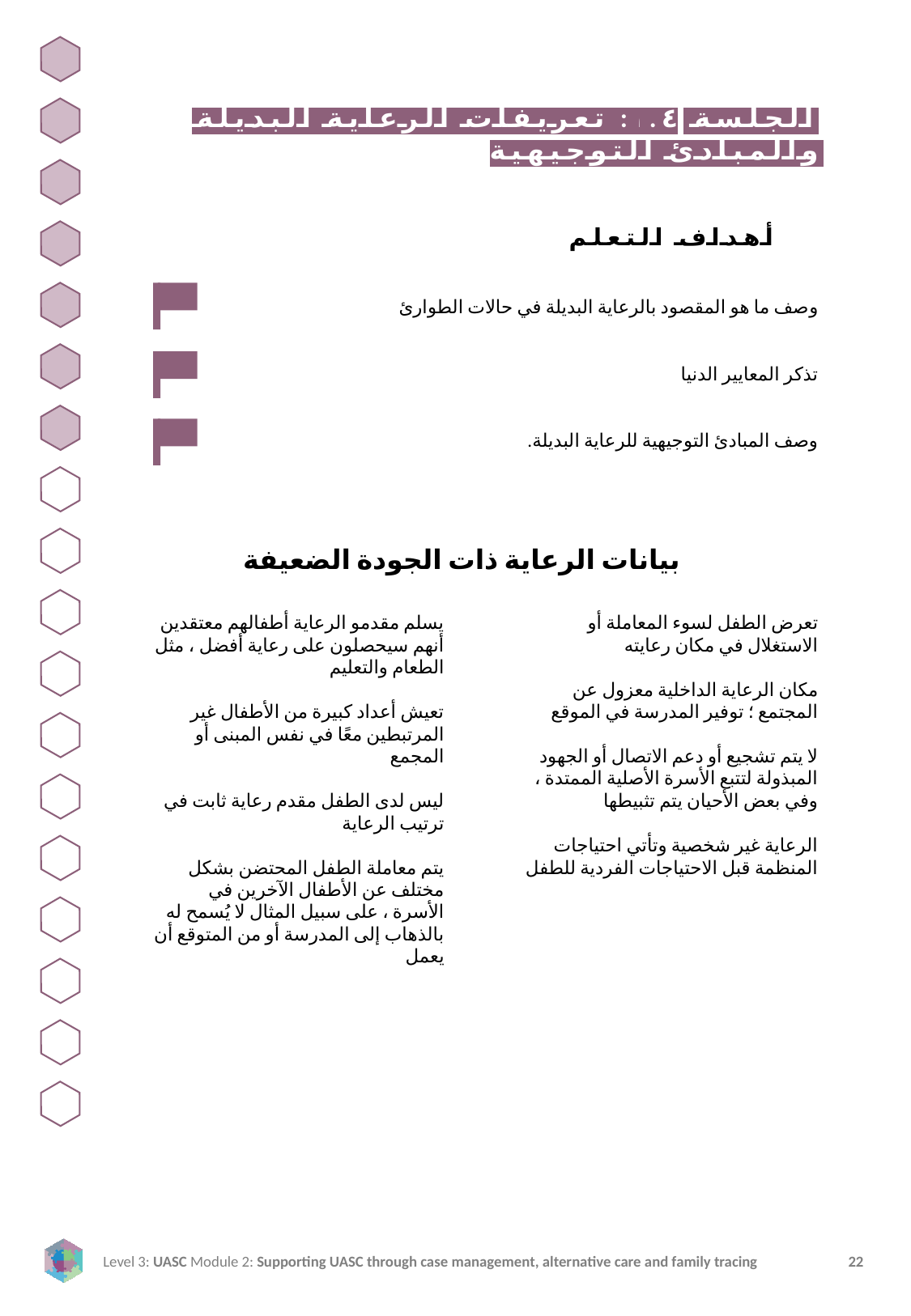

الجلسة ١.٤: تعريفات الرعاية البديلة والمبادئ التوجيهية

أهداف التعلم

وصف ما هو المقصود بالرعاية البديلة في حالات الطوارئ

تذكر المعايير الدنيا

وصف المبادئ التوجيهية للرعاية البديلة.

بيانات الرعاية ذات الجودة الضعيفة

يسلم مقدمو الرعاية أطفالهم معتقدين أنهم سيحصلون على رعاية أفضل ، مثل الطعام والتعليم

تعيش أعداد كبيرة من الأطفال غير المرتبطين معًا في نفس المبنى أو المجمع

ليس لدى الطفل مقدم رعاية ثابت في ترتيب الرعاية

يتم معاملة الطفل المحتضن بشكل مختلف عن الأطفال الآخرين في الأسرة ، على سبيل المثال لا يُسمح له بالذهاب إلى المدرسة أو من المتوقع أن يعمل
تعرض الطفل لسوء المعاملة أو الاستغلال في مكان رعايته

مكان الرعاية الداخلية معزول عن المجتمع ؛ توفير المدرسة في الموقع

لا يتم تشجيع أو دعم الاتصال أو الجهود المبذولة لتتبع الأسرة الأصلية الممتدة ، وفي بعض الأحيان يتم تثبيطها

الرعاية غير شخصية وتأتي احتياجات المنظمة قبل الاحتياجات الفردية للطفل